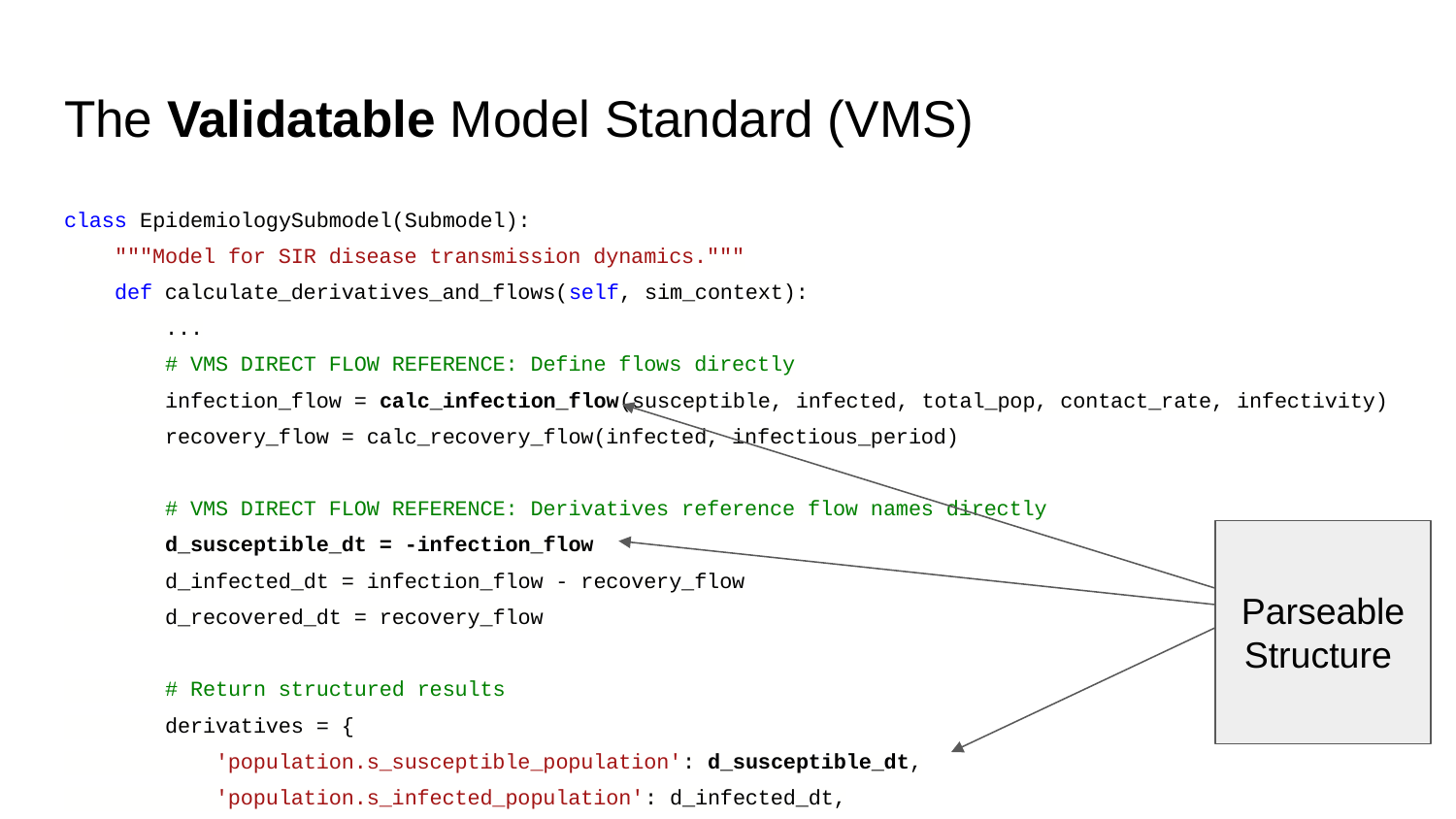

# The Validatable Model Standard (VMS)
class EpidemiologySubmodel(Submodel):
    """Model for SIR disease transmission dynamics."""
    def calculate_derivatives_and_flows(self, sim_context):
        ...
        # VMS DIRECT FLOW REFERENCE: Define flows directly
        infection_flow = calc_infection_flow(susceptible, infected, total_pop, contact_rate, infectivity)
        recovery_flow = calc_recovery_flow(infected, infectious_period)

        # VMS DIRECT FLOW REFERENCE: Derivatives reference flow names directly
        d_susceptible_dt = -infection_flow
        d_infected_dt = infection_flow - recovery_flow
        d_recovered_dt = recovery_flow

        # Return structured results
        derivatives = {
            'population.s_susceptible_population': d_susceptible_dt,
            'population.s_infected_population': d_infected_dt,
            'population.s_recovered_population': d_recovered_dt
        }

        return derivatives, flows
Parseable Structure